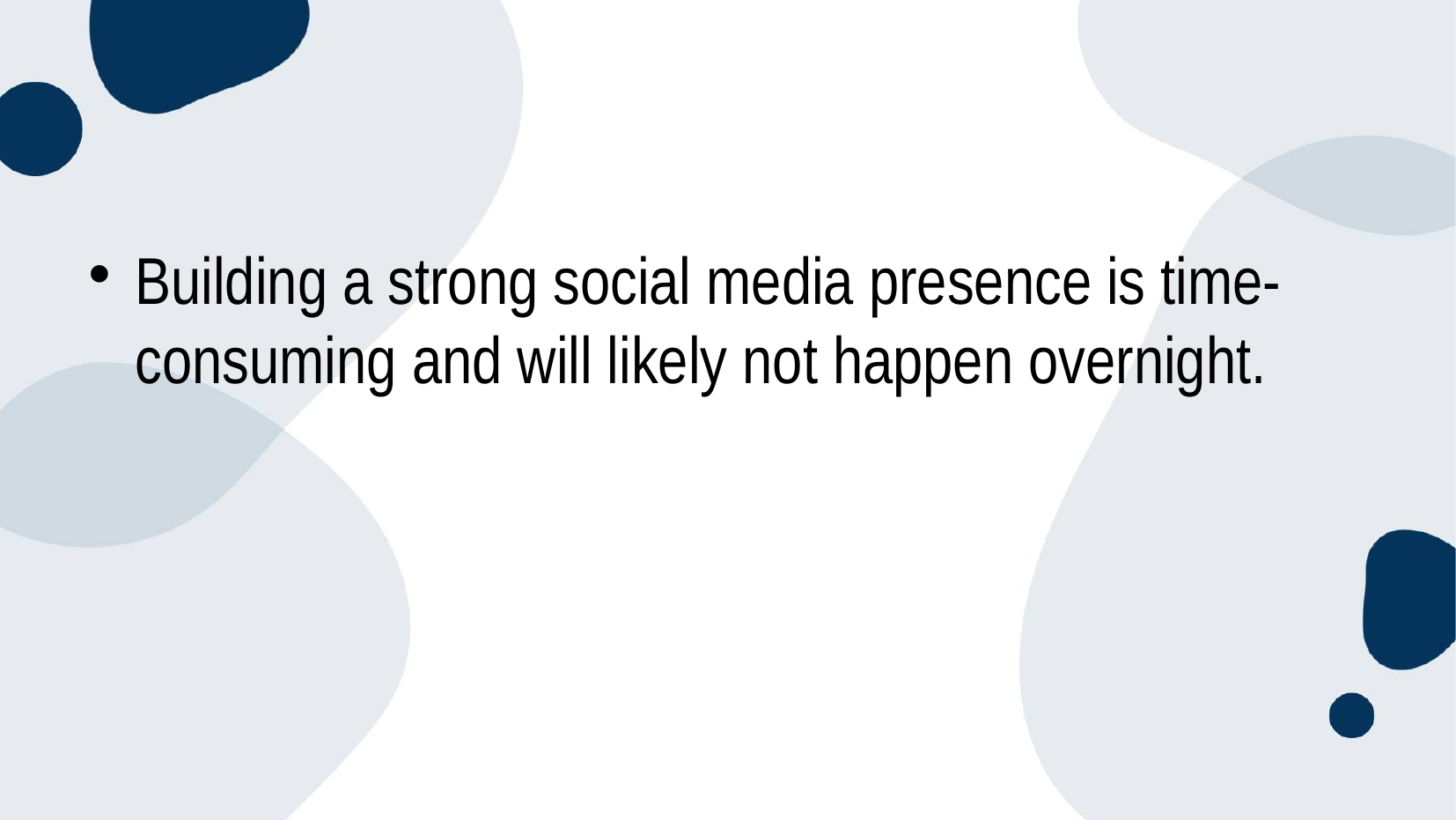

Building a strong social media presence is time-consuming and will likely not happen overnight.